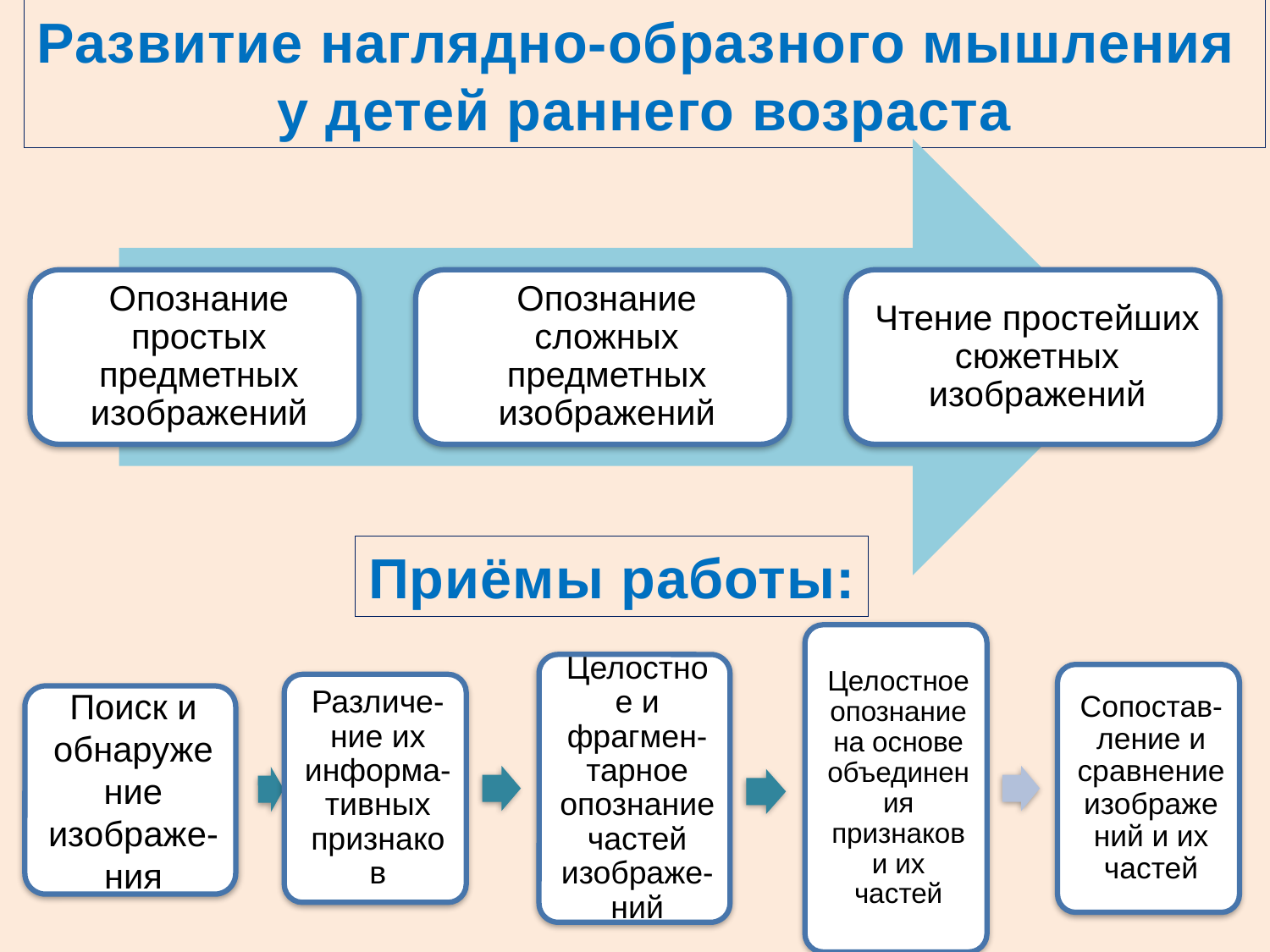

Развитие наглядно-образного мышления
у детей раннего возраста
Опознание простых
предметных
изображений
Опознание
сложных
предметных
изображений
Чтение простейших сюжетных
изображений
Приёмы работы:
Поиск и обнаружение
изображе-ния

Различе-ние их информа-тивных
признаков

Целостное и фрагмен-тарное опознание частей изображе-ний

Целостное опознание на основе объединения признаков и их частей

Сопостав-
ление и сравнение изображений и их частей